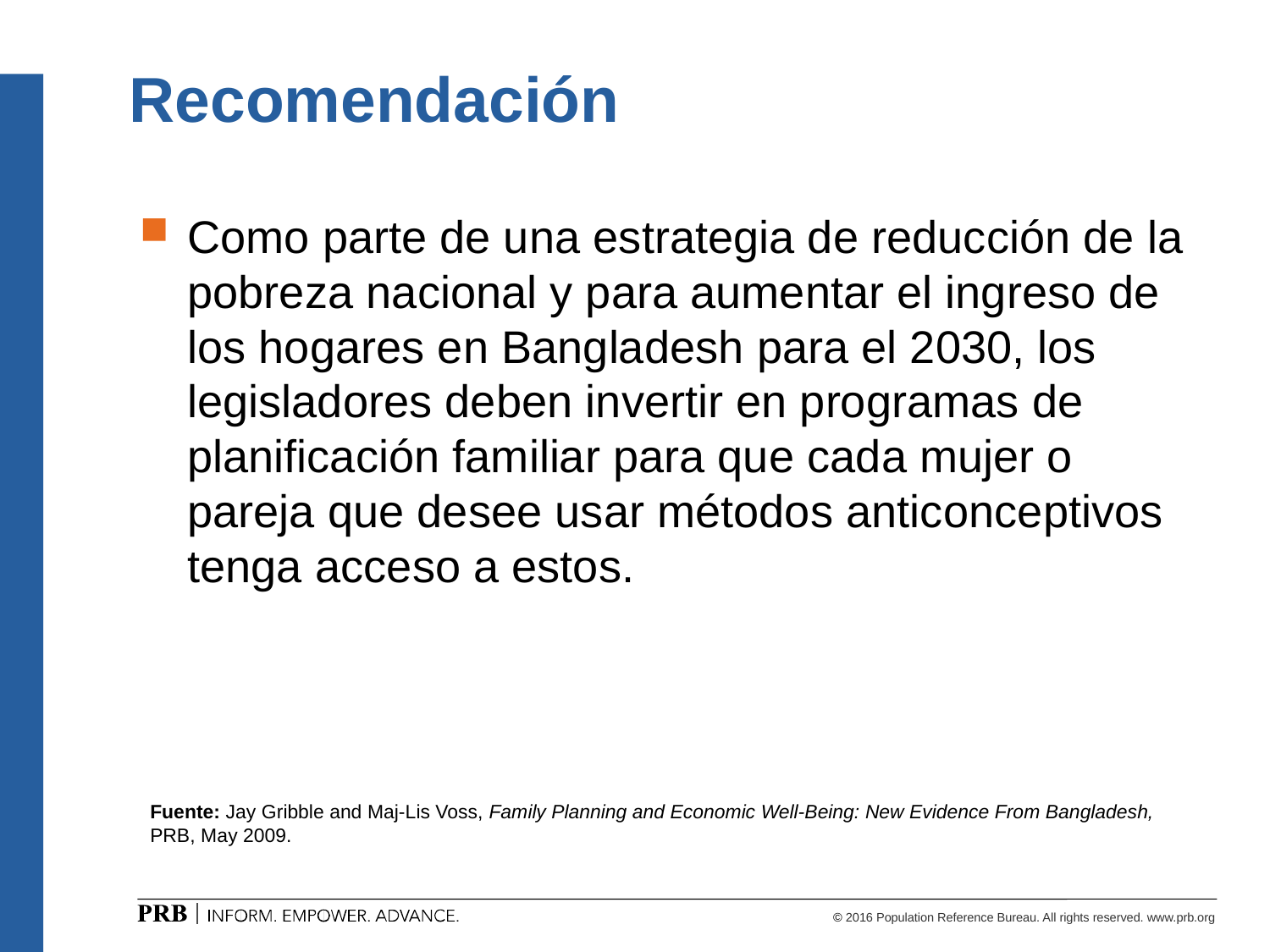

# Recomendación
Como parte de una estrategia de reducción de la pobreza nacional y para aumentar el ingreso de los hogares en Bangladesh para el 2030, los legisladores deben invertir en programas de planificación familiar para que cada mujer o pareja que desee usar métodos anticonceptivos  tenga acceso a estos.
Fuente: Jay Gribble and Maj-Lis Voss, Family Planning and Economic Well-Being: New Evidence From Bangladesh, PRB, May 2009.